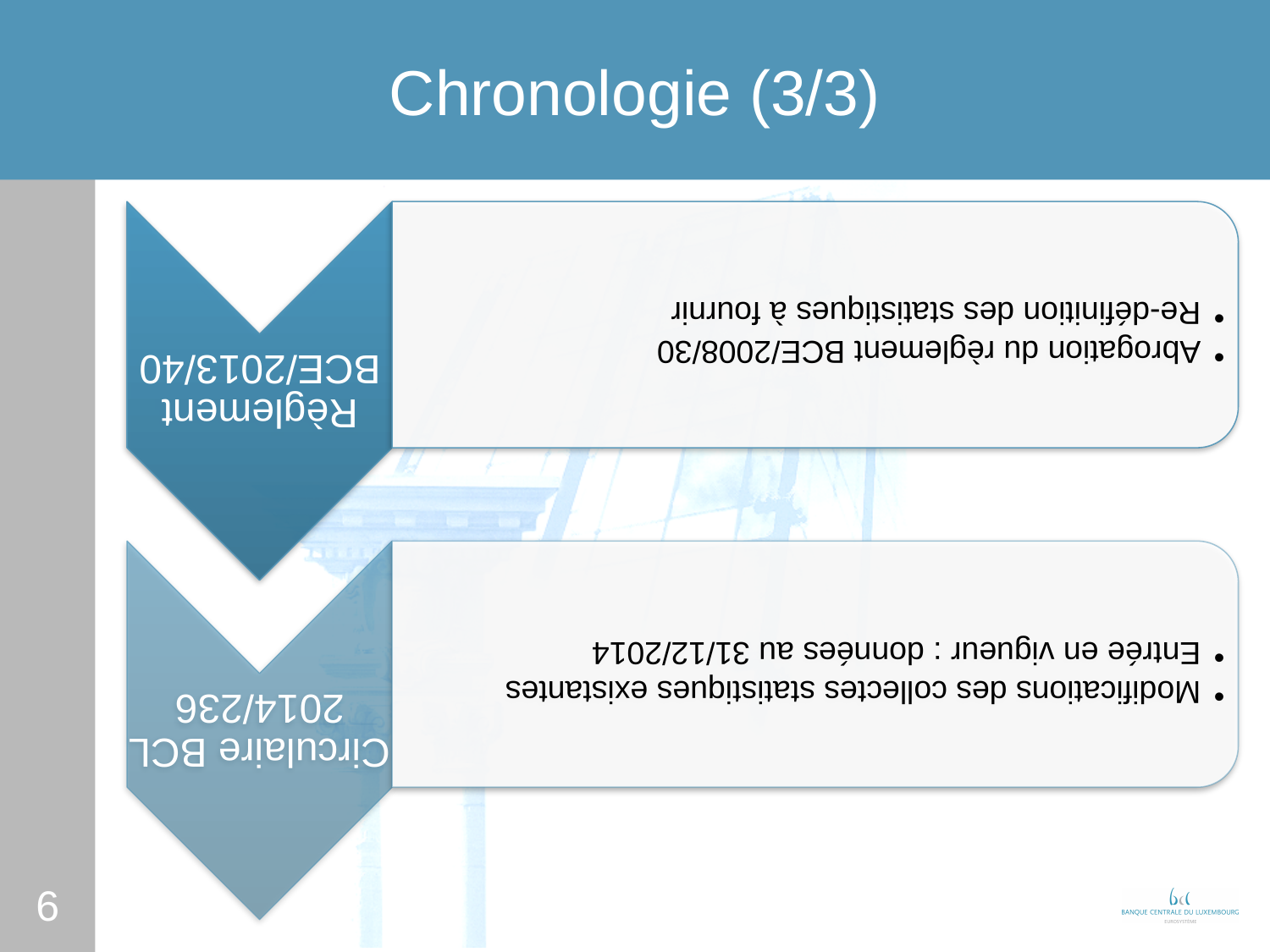

# Chronologie (3/3)
Règlement BCE/2013/40
Abrogation du règlement BCE/2008/30
Re-définition des statistiques à fournir
Circulaire BCL 2014/236
Modifications des collectes statistiques existantes
Entrée en vigueur : données au 31/12/2014
6